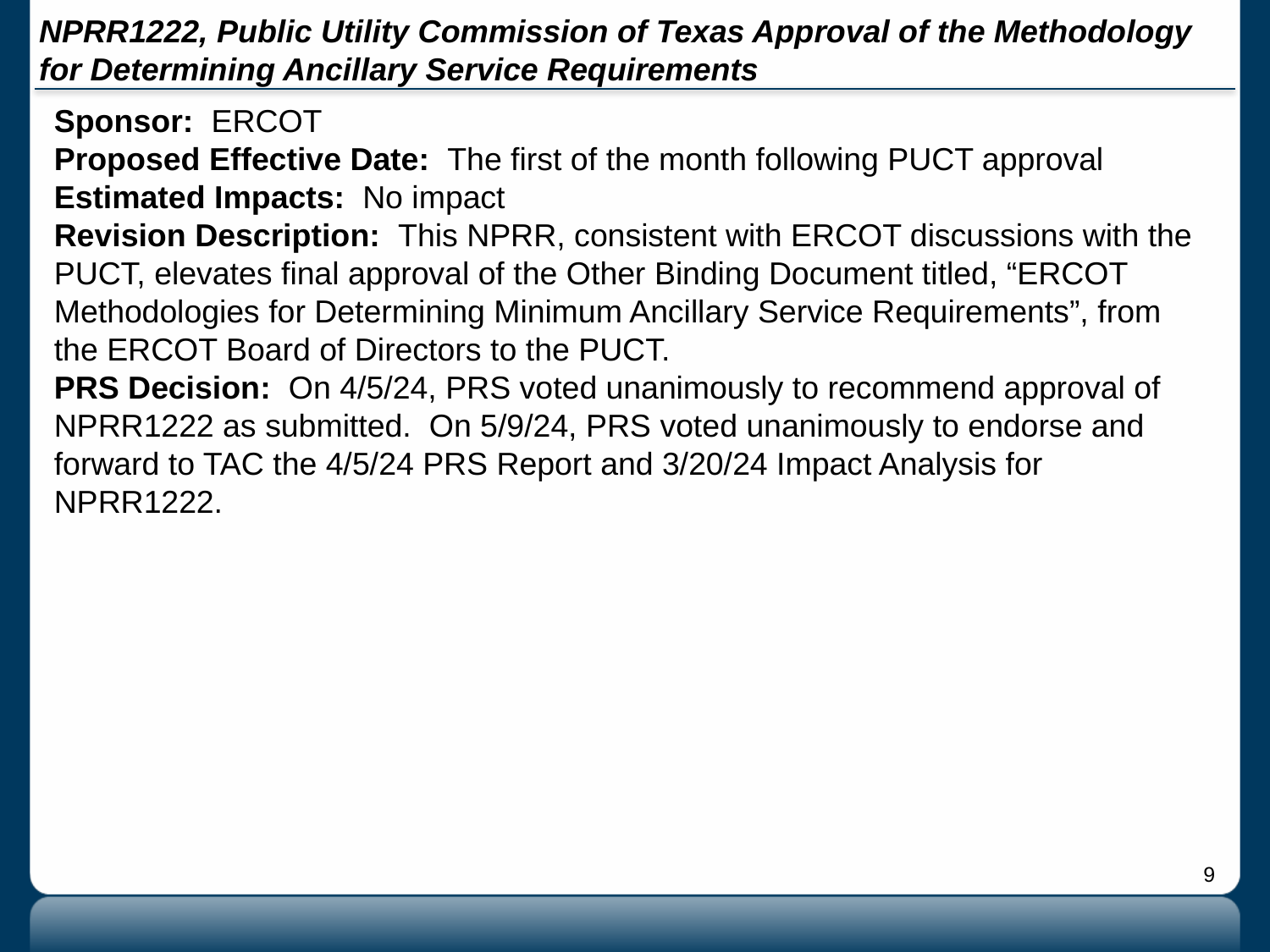

# NPRR1222, Public Utility Commission of Texas Approval of the Methodology for Determining Ancillary Service Requirements
Sponsor:  ERCOT
Proposed Effective Date:  The first of the month following PUCT approval
Estimated Impacts:  No impact
Revision Description:  This NPRR, consistent with ERCOT discussions with the PUCT, elevates final approval of the Other Binding Document titled, “ERCOT Methodologies for Determining Minimum Ancillary Service Requirements”, from the ERCOT Board of Directors to the PUCT.
PRS Decision:  On 4/5/24, PRS voted unanimously to recommend approval of NPRR1222 as submitted.  On 5/9/24, PRS voted unanimously to endorse and forward to TAC the 4/5/24 PRS Report and 3/20/24 Impact Analysis for NPRR1222.